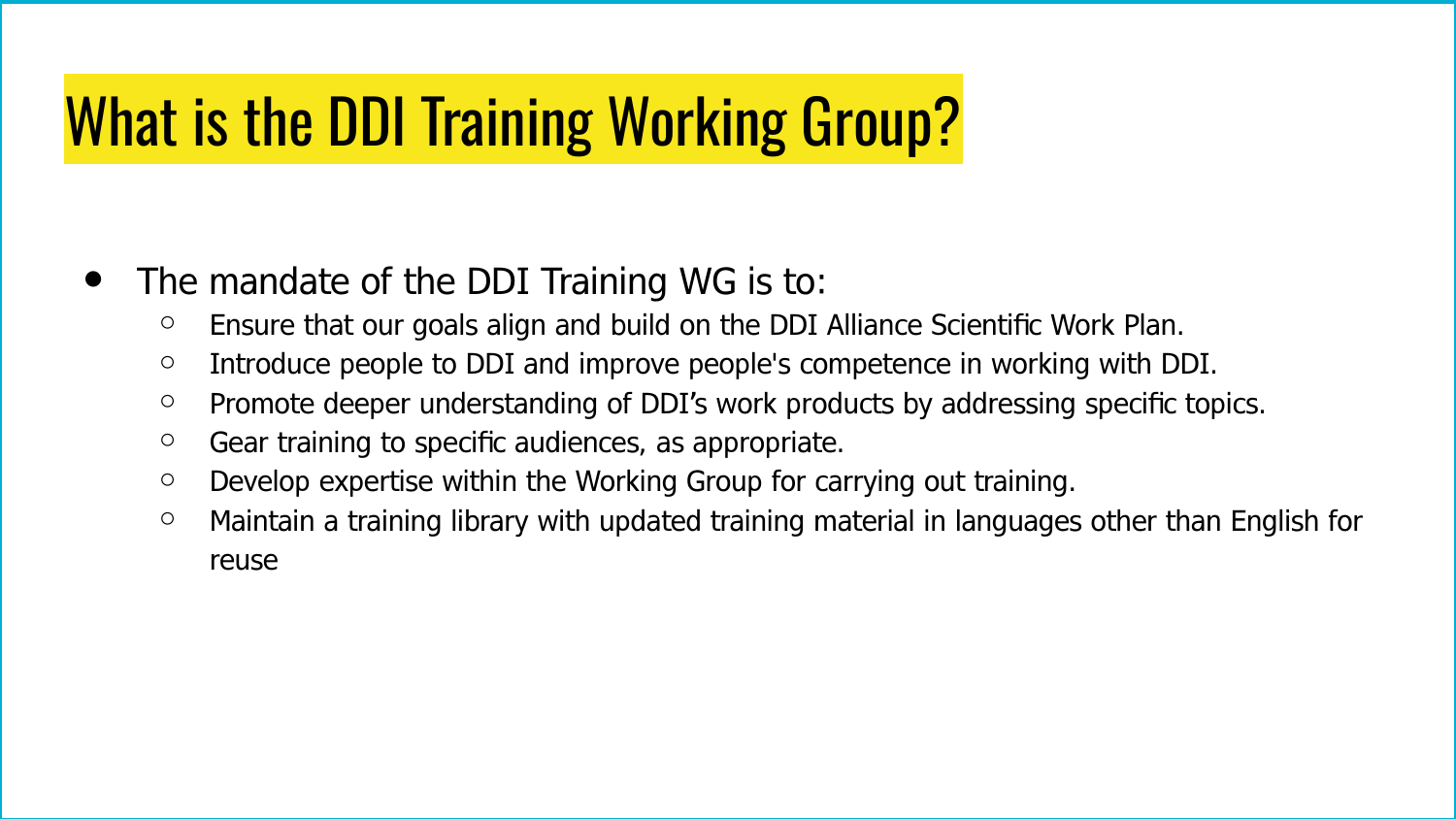

# What is the DDI Training Working Group?
The mandate of the DDI Training WG is to:
Ensure that our goals align and build on the DDI Alliance Scientific Work Plan.
Introduce people to DDI and improve people's competence in working with DDI.
Promote deeper understanding of DDI’s work products by addressing specific topics.
Gear training to specific audiences, as appropriate.
Develop expertise within the Working Group for carrying out training.
Maintain a training library with updated training material in languages other than English for reuse